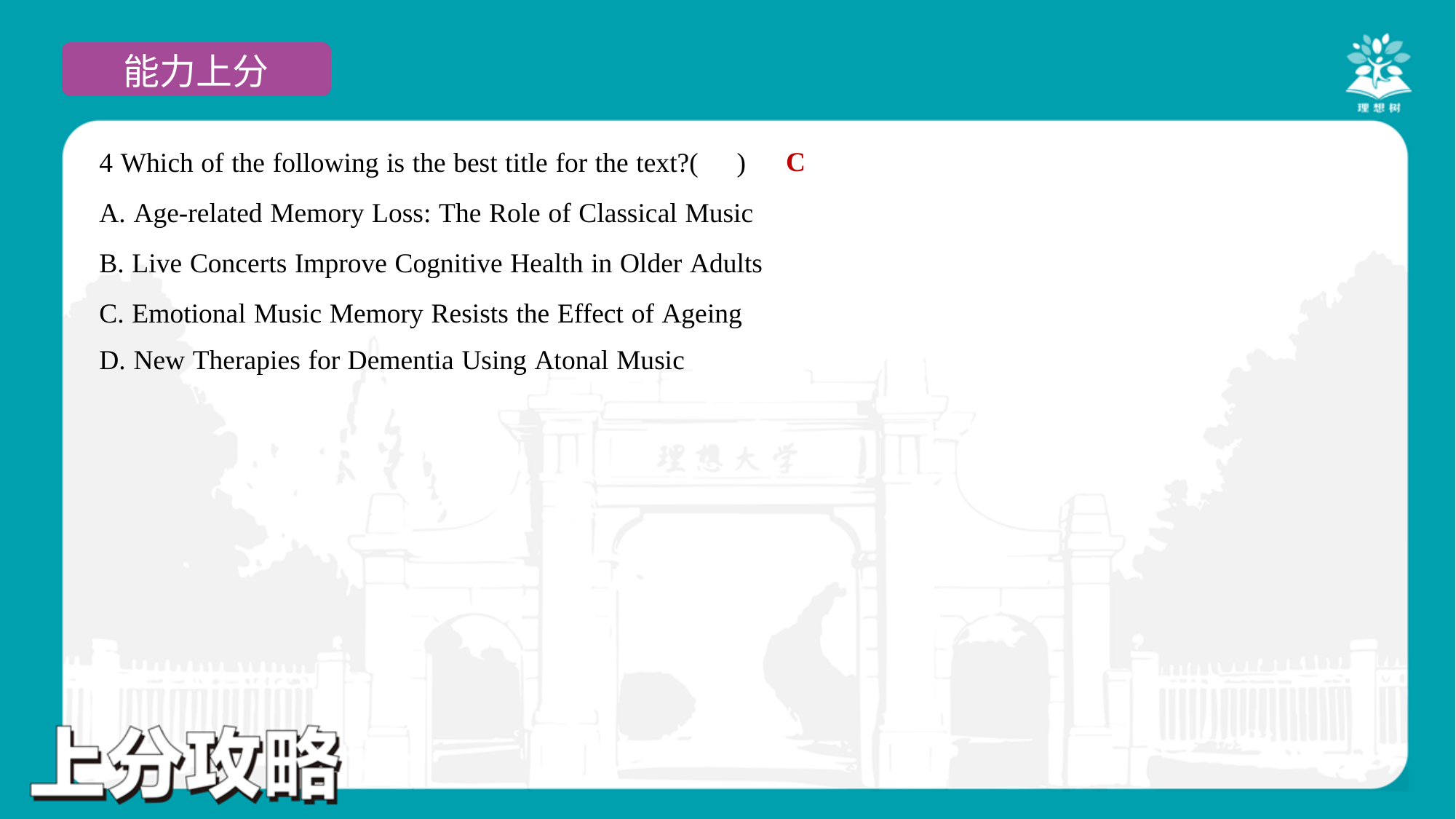

C
4 Which of the following is the best title for the text?(     )
A. Age-related Memory Loss: The Role of Classical Music
B. Live Concerts Improve Cognitive Health in Older Adults
C. Emotional Music Memory Resists the Effect of Ageing
D. New Therapies for Dementia Using Atonal Music